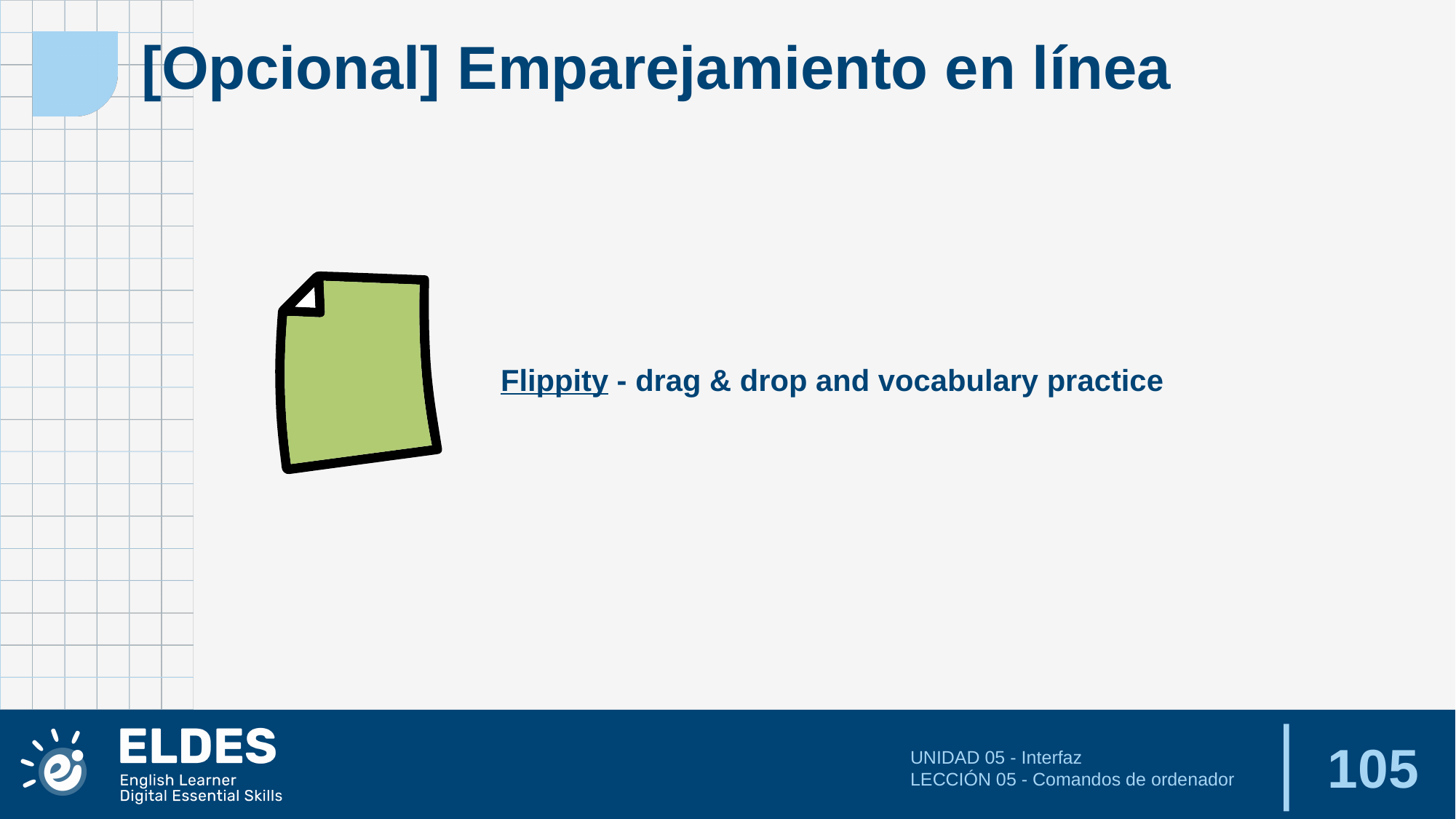

[Opcional] Emparejamiento en línea

Flippity - drag & drop and vocabulary practice
105
UNIDAD 05 - Interfaz
LECCIÓN 05 - Comandos de ordenador